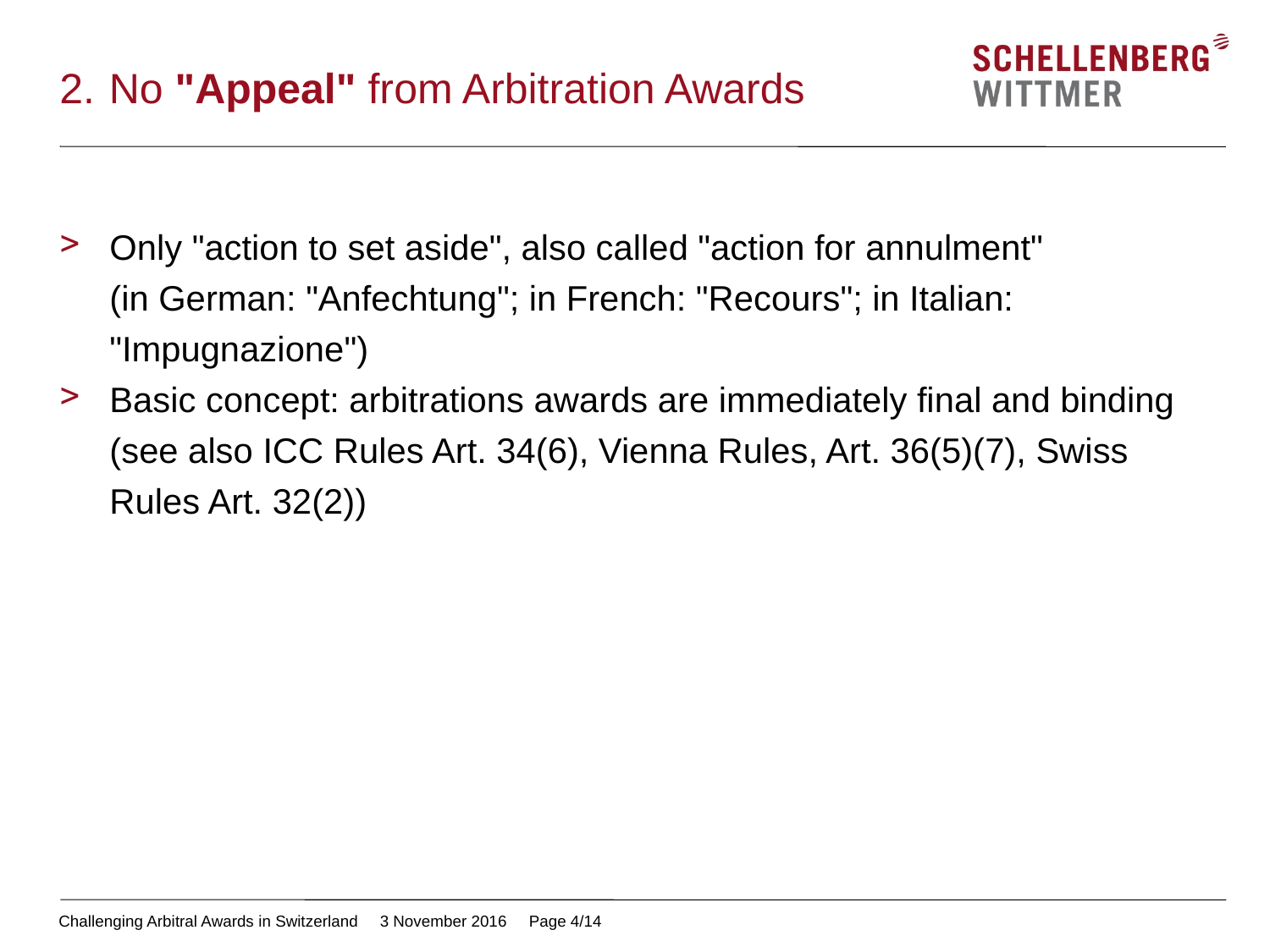

# 2.	No "Appeal" from Arbitration Awards
Only "action to set aside", also called "action for annulment"
(in German: "Anfechtung"; in French: "Recours"; in Italian: "Impugnazione")
Basic concept: arbitrations awards are immediately final and binding (see also ICC Rules Art. 34(6), Vienna Rules, Art. 36(5)(7), Swiss Rules Art. 32(2))